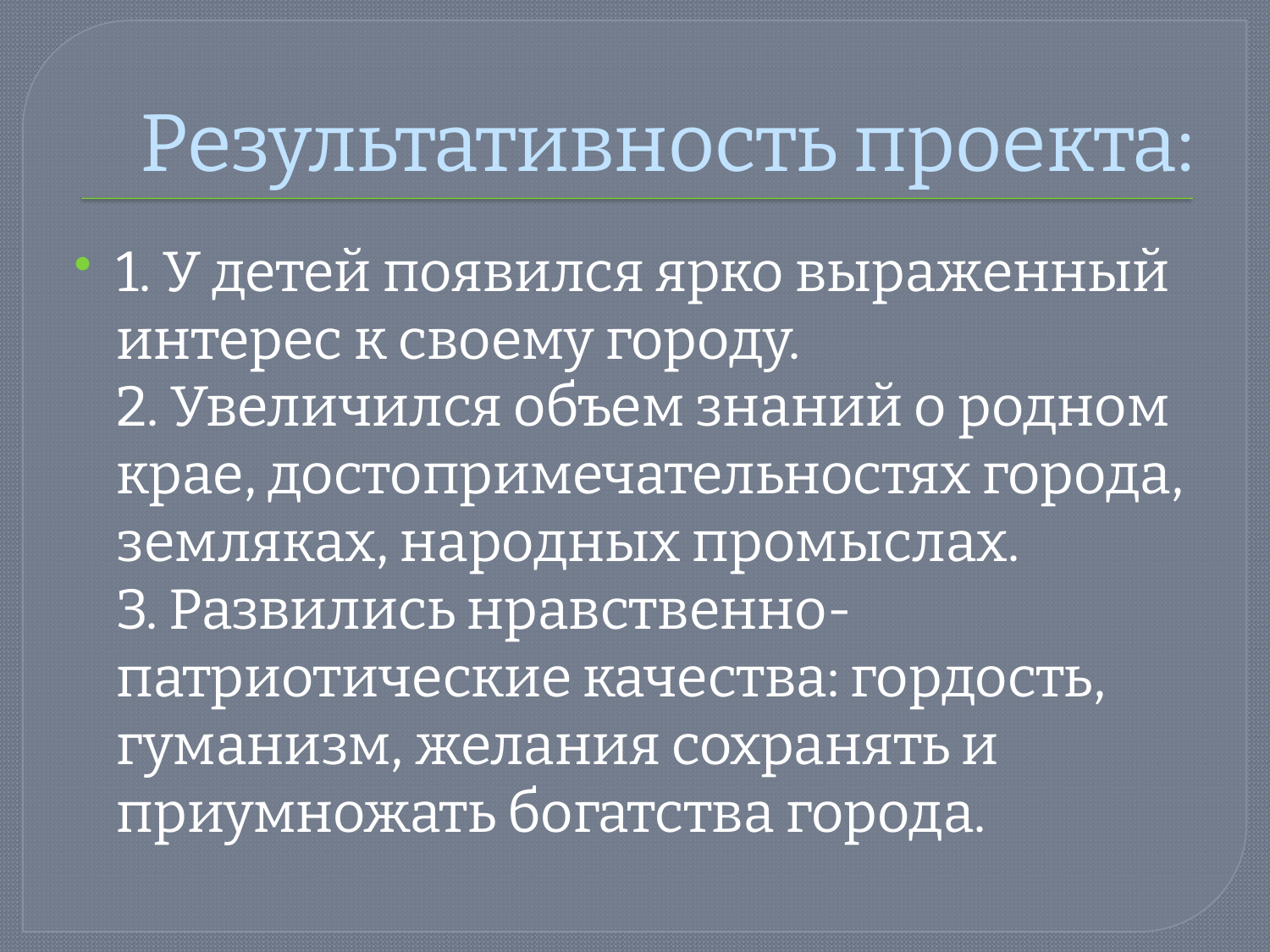

# Результативность проекта:
1. У детей появился ярко выраженный интерес к своему городу.
2. Увеличился объем знаний о родном крае, достопримечательностях города, земляках, народных промыслах.
3. Развились нравственно-патриотические качества: гордость, гуманизм, желания сохранять и приумножать богатства города.